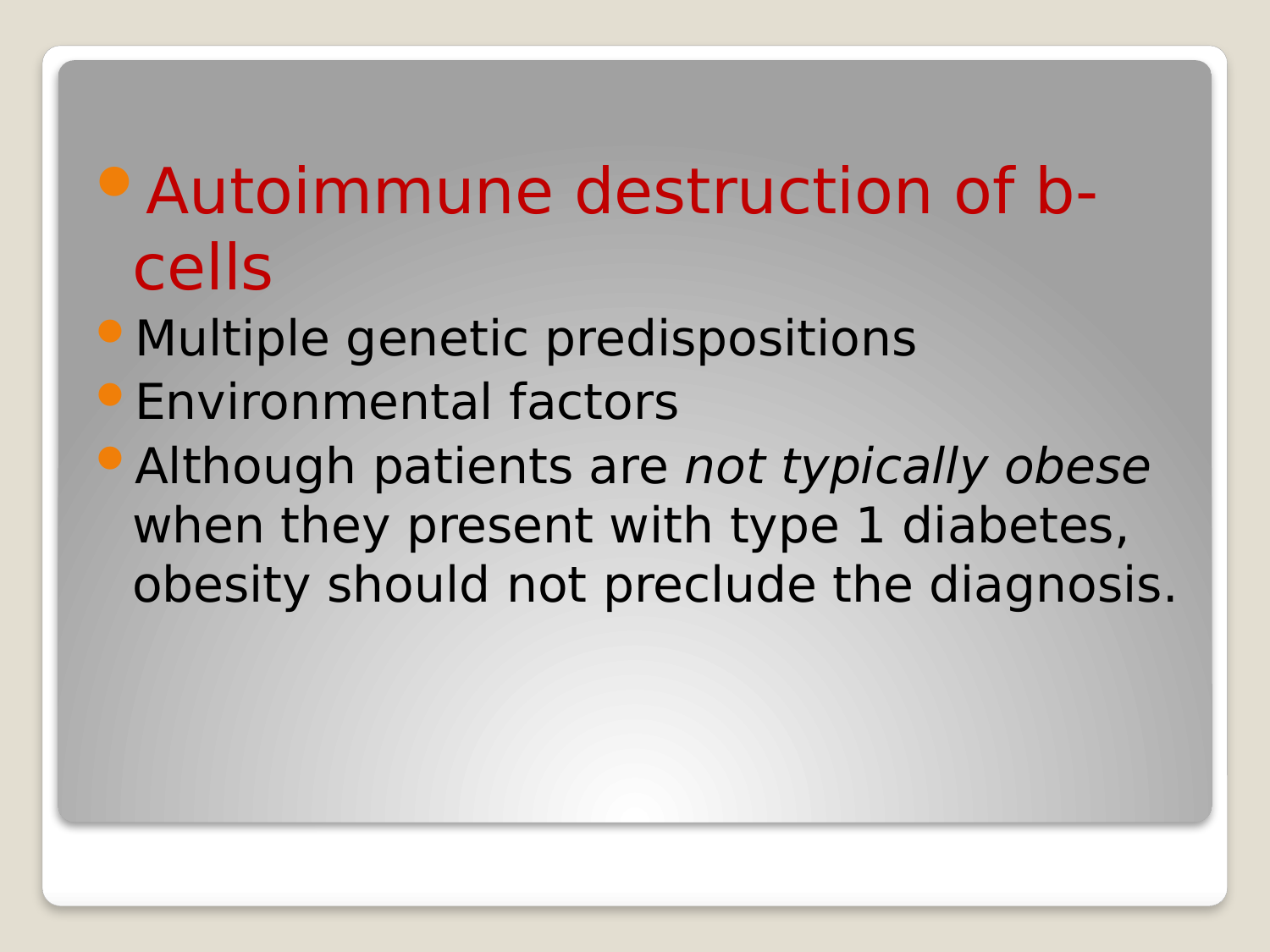

Autoimmune destruction of b-cells
Multiple genetic predispositions
Environmental factors
Although patients are not typically obese when they present with type 1 diabetes, obesity should not preclude the diagnosis.
#